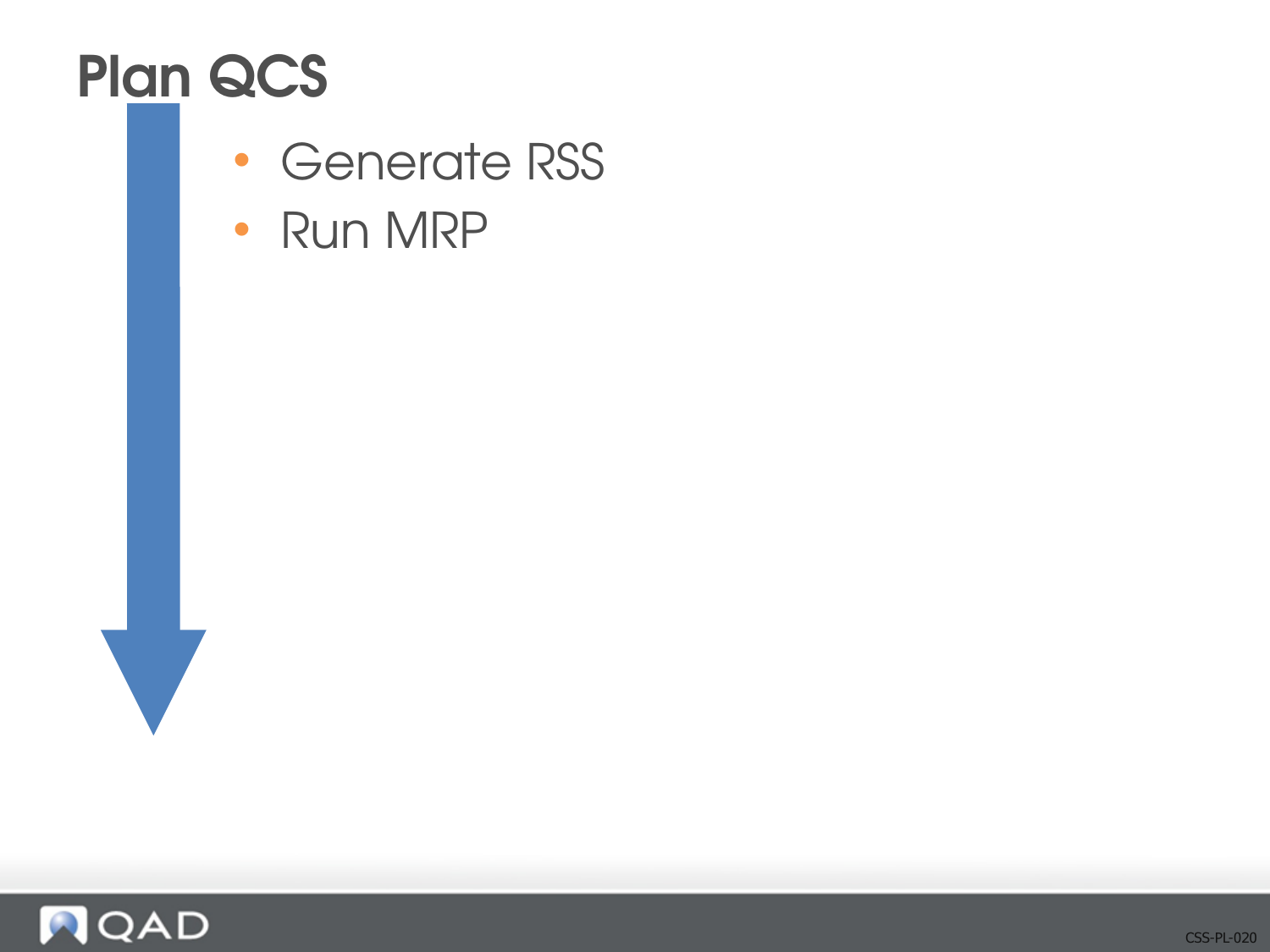

# Plan QCS

Generate RSS
Run MRP

CSS-PL-020